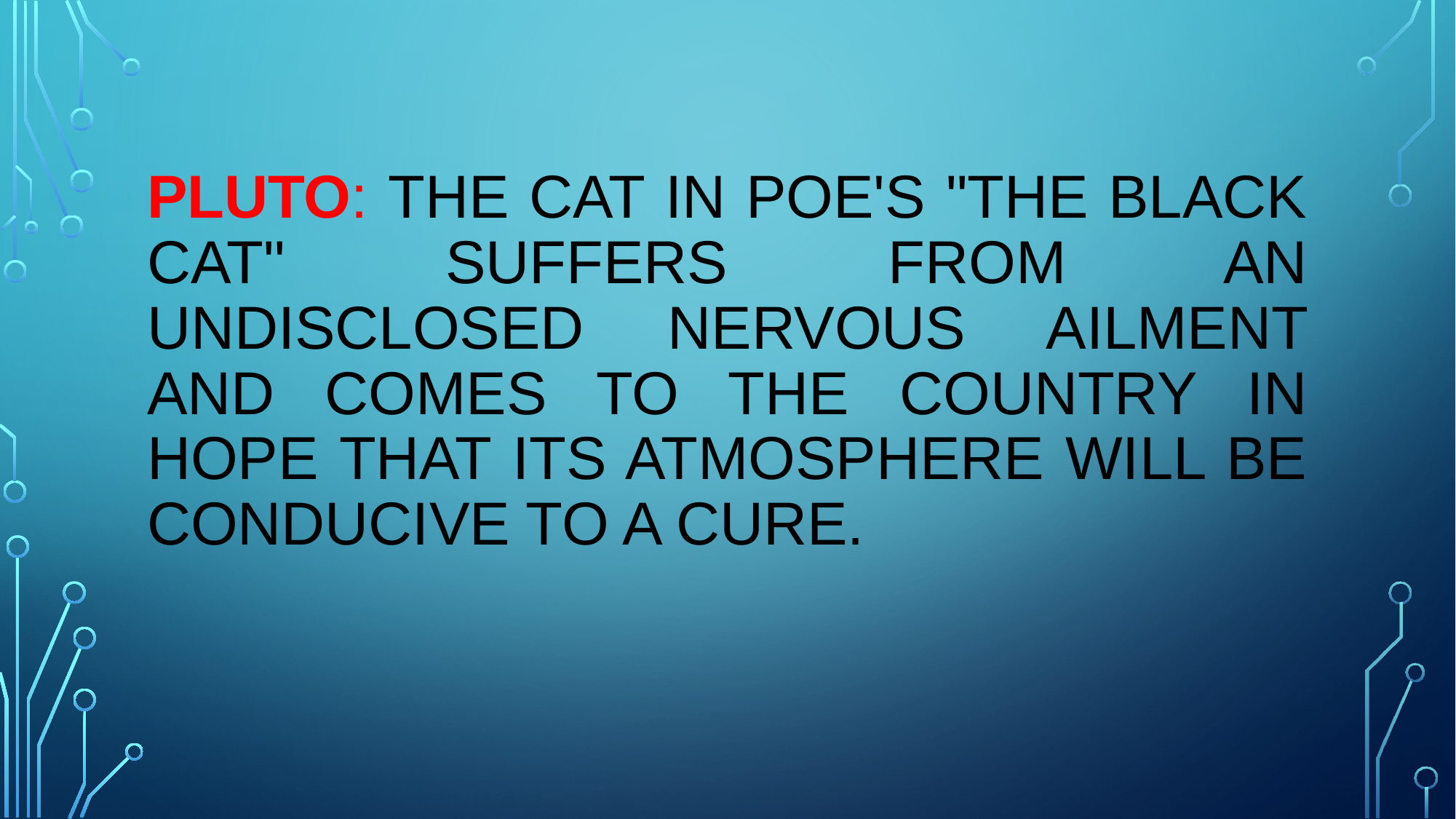

# Pluto: The cat in Poe's "The Black Cat" suffers from an undisclosed nervous ailment and comes to the country in hope that its atmosphere will be conducive to a cure.